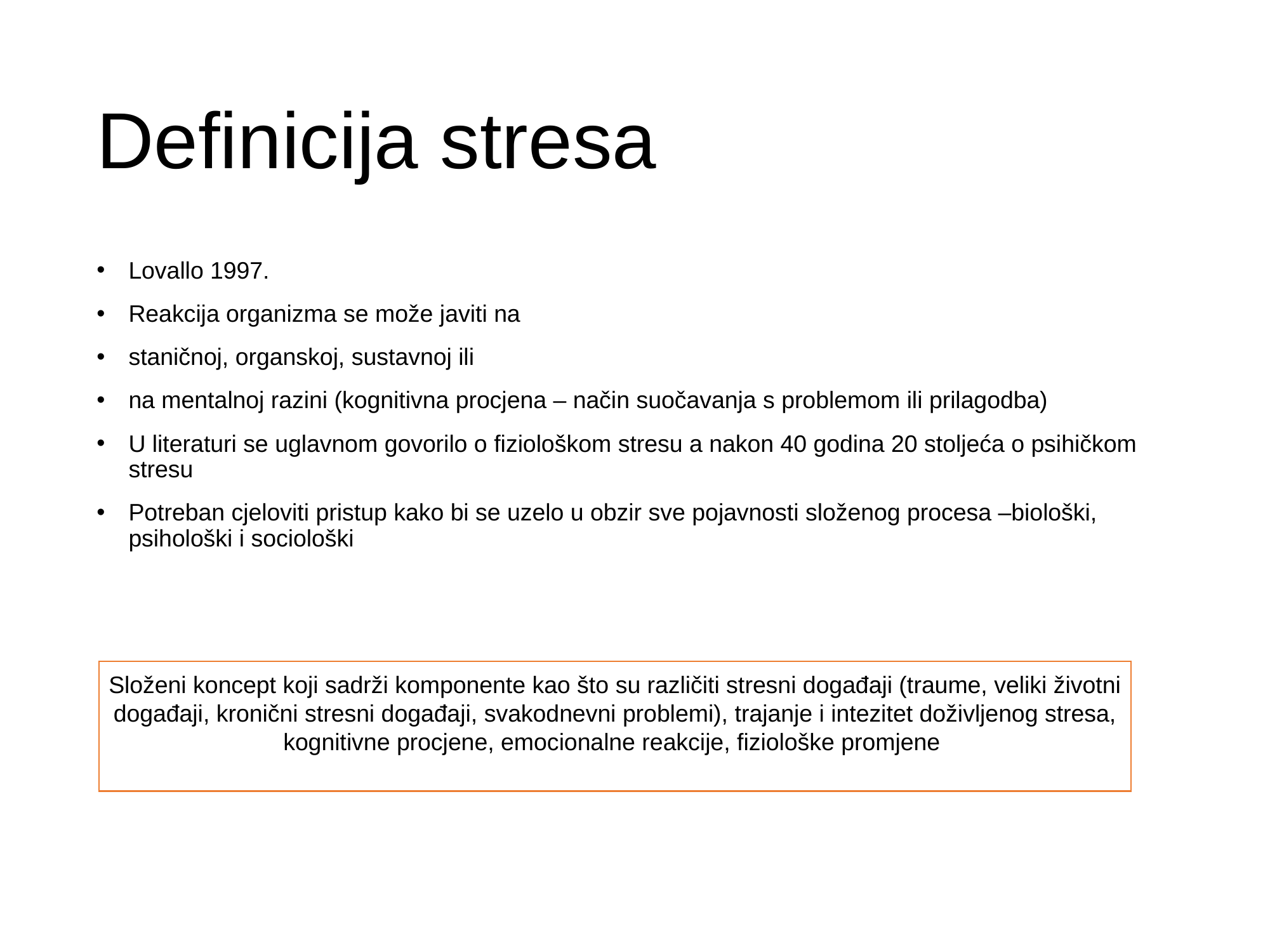

# Definicija stresa
Lovallo 1997.
Reakcija organizma se može javiti na
staničnoj, organskoj, sustavnoj ili
na mentalnoj razini (kognitivna procjena – način suočavanja s problemom ili prilagodba)
U literaturi se uglavnom govorilo o fiziološkom stresu a nakon 40 godina 20 stoljeća o psihičkom stresu
Potreban cjeloviti pristup kako bi se uzelo u obzir sve pojavnosti složenog procesa –biološki, psihološki i sociološki
Složeni koncept koji sadrži komponente kao što su različiti stresni događaji (traume, veliki životni događaji, kronični stresni događaji, svakodnevni problemi), trajanje i intezitet doživljenog stresa, kognitivne procjene, emocionalne reakcije, fiziološke promjene